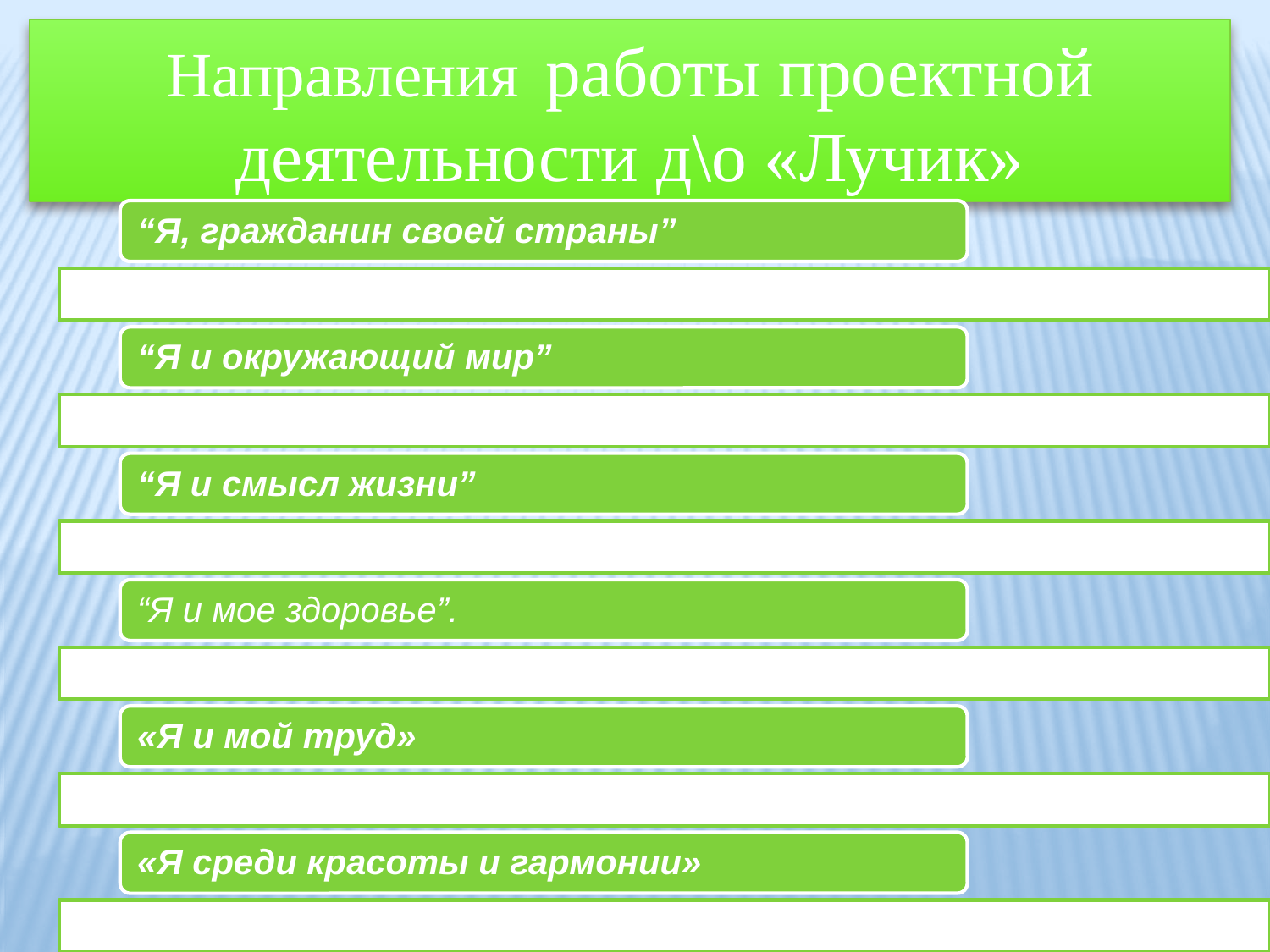

Направления  работы проектной деятельности д\о «Лучик»
“Я, гражданин своей страны”
“Я и смысл жизни”
“Я и окружающий мир”
“Я и мое здоровье”.
«Я и мой труд»
«Я среди красоты и гармонии»